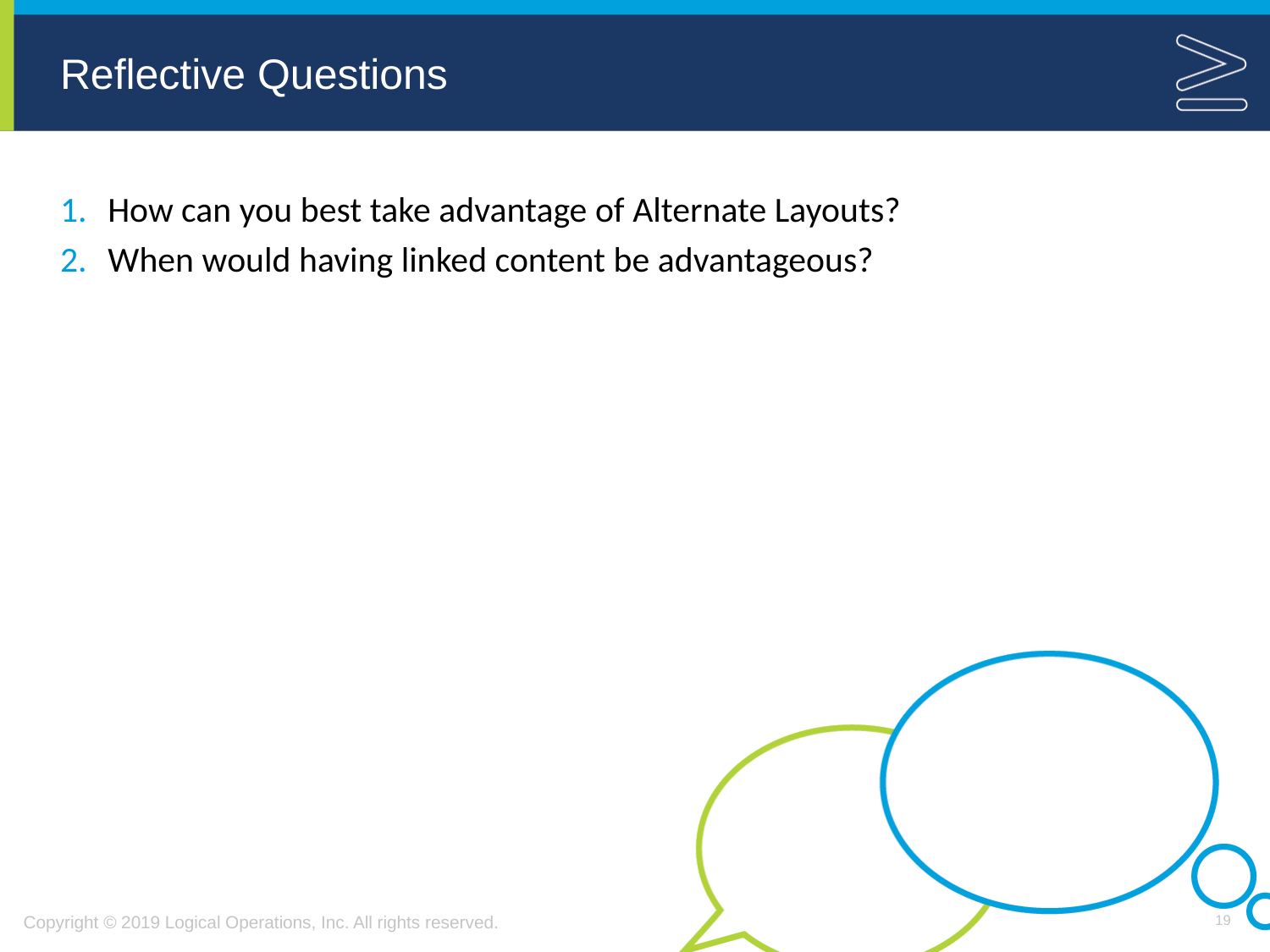

# Reflective Questions
How can you best take advantage of Alternate Layouts?
When would having linked content be advantageous?
19